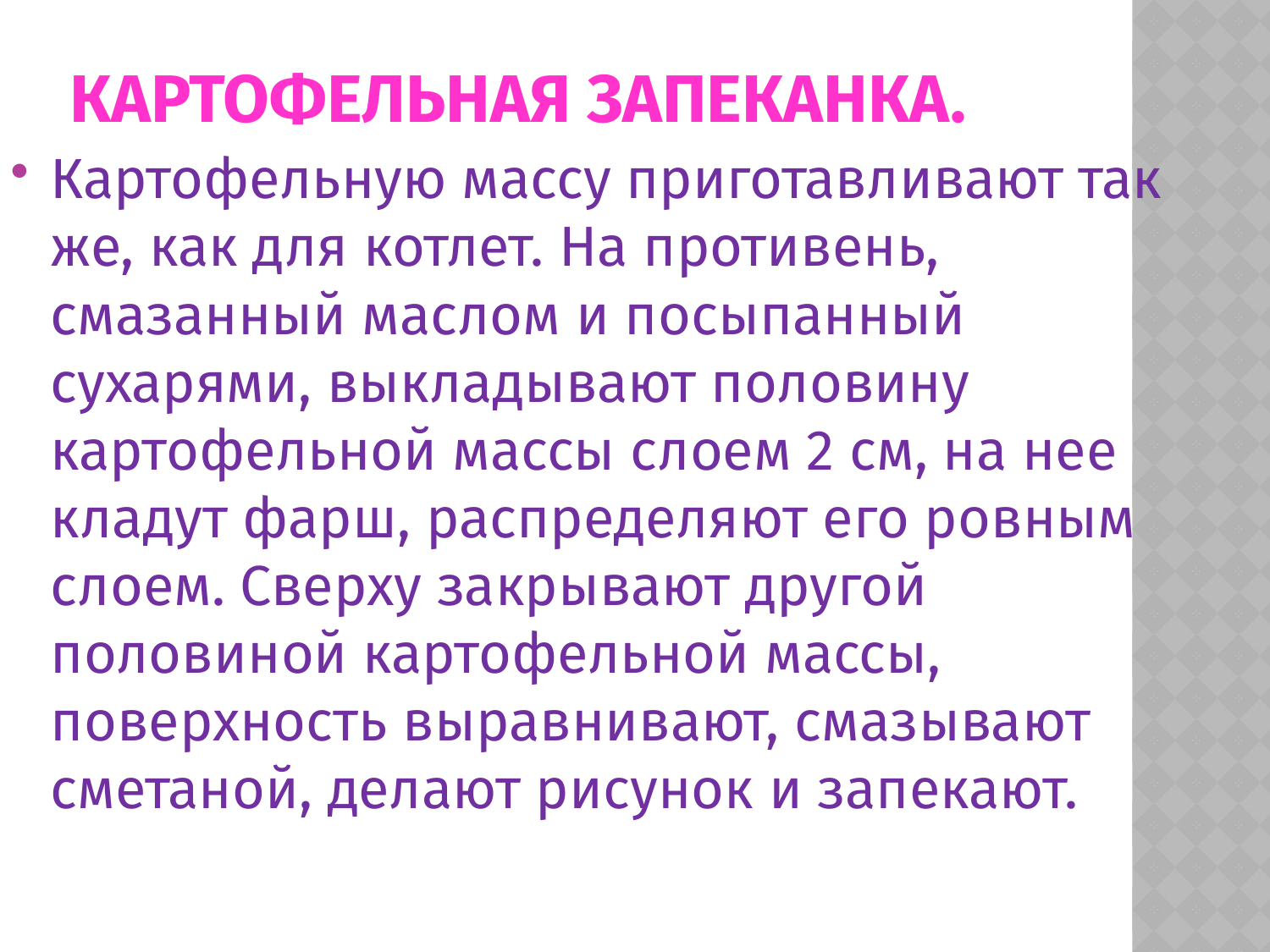

# Картофельная запеканка.
Картофельную массу приготавливают так же, как для котлет. На противень, смазанный маслом и посыпанный сухарями, выкладывают половину картофельной массы слоем 2 см, на нее кладут фарш, распределяют его ровным слоем. Сверху закрывают другой половиной картофельной массы, поверхность выравнивают, смазывают сметаной, делают рисунок и запекают.